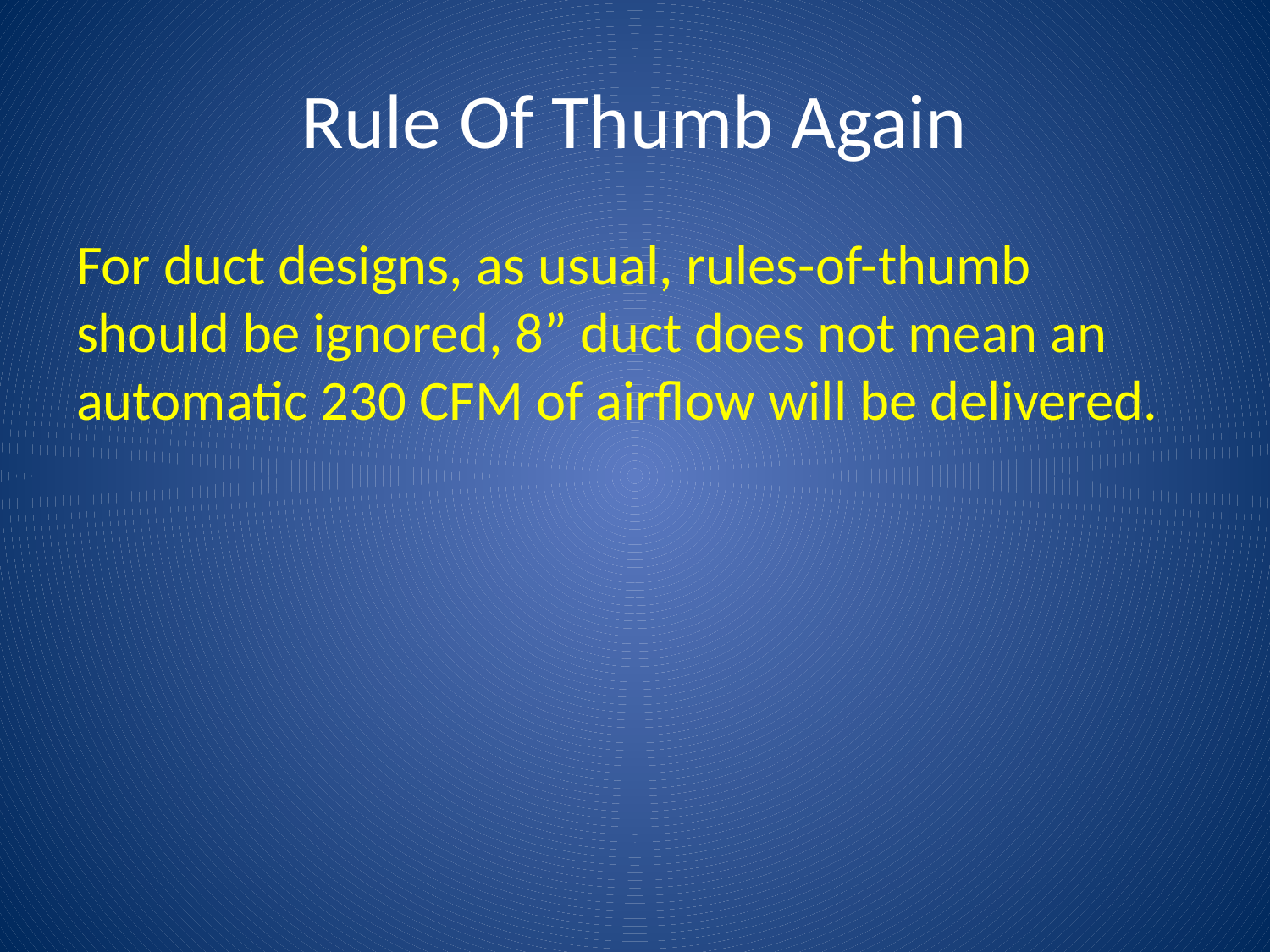

# Rule Of Thumb Again
For duct designs, as usual, rules-of-thumb should be ignored, 8” duct does not mean an automatic 230 CFM of airflow will be delivered.